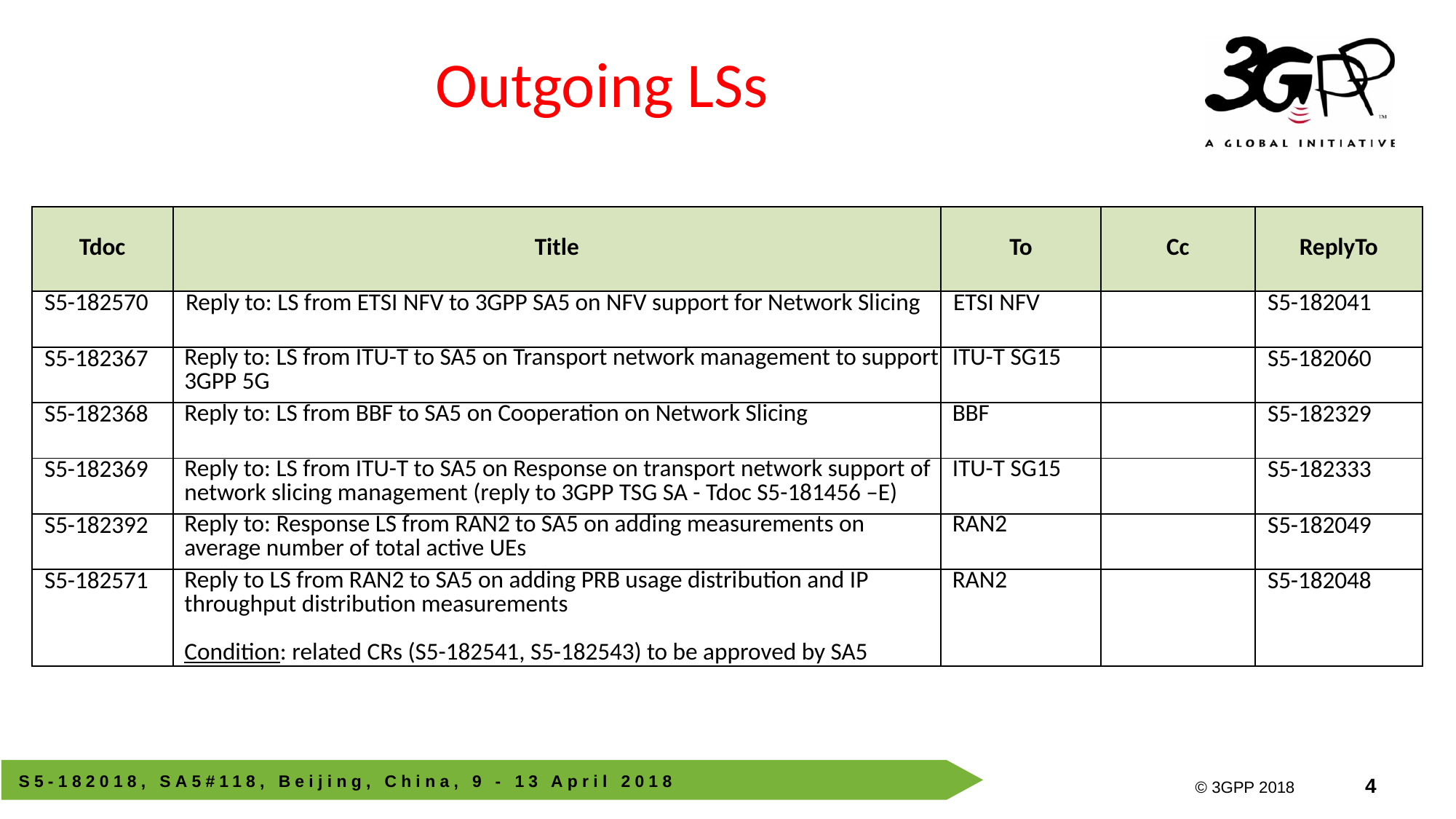

# Outgoing LSs
| Tdoc | Title | To | Cc | ReplyTo |
| --- | --- | --- | --- | --- |
| S5-182570 | Reply to: LS from ETSI NFV to 3GPP SA5 on NFV support for Network Slicing | ETSI NFV |  | S5-182041 |
| S5-182367 | Reply to: LS from ITU-T to SA5 on Transport network management to support 3GPP 5G | ITU-T SG15 |  | S5-182060 |
| S5-182368 | Reply to: LS from BBF to SA5 on Cooperation on Network Slicing | BBF |  | S5-182329 |
| S5-182369 | Reply to: LS from ITU-T to SA5 on Response on transport network support of network slicing management (reply to 3GPP TSG SA - Tdoc S5-181456 –E) | ITU-T SG15 |  | S5-182333 |
| S5-182392 | Reply to: Response LS from RAN2 to SA5 on adding measurements on average number of total active UEs | RAN2 |  | S5-182049 |
| S5-182571 | Reply to LS from RAN2 to SA5 on adding PRB usage distribution and IP throughput distribution measurements Condition: related CRs (S5-182541, S5-182543) to be approved by SA5 | RAN2 |  | S5-182048 |